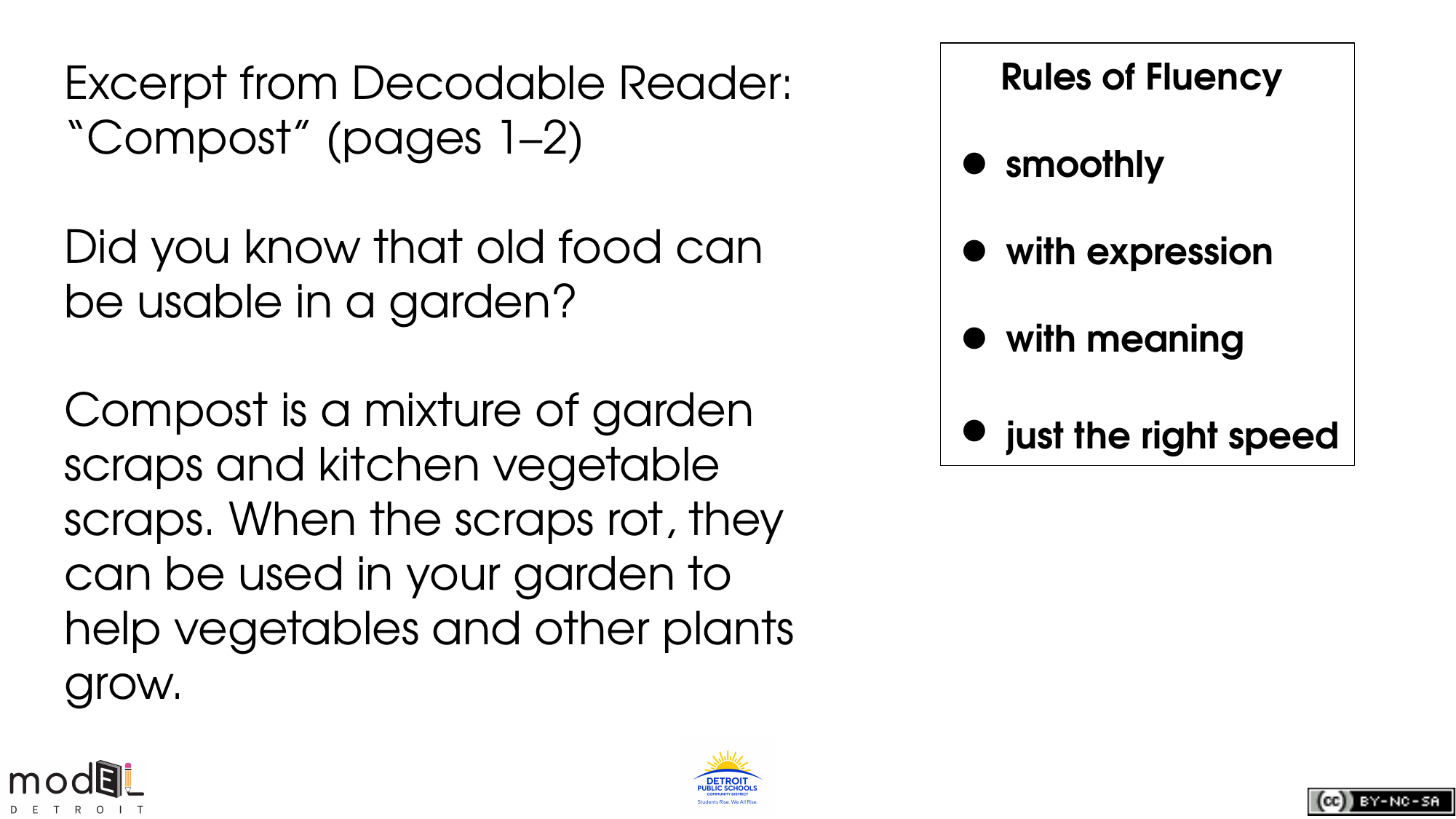

Excerpt from Decodable Reader:  “Compost” (pages 1–2)

Did you know that old food can be usable in a garden?

Compost is a mixture of garden scraps and kitchen vegetable scraps. When the scraps rot, they can be used in your garden to help vegetables and other plants grow.
Rules of Fluency

smoothly

with expression

with meaning

just the right speed